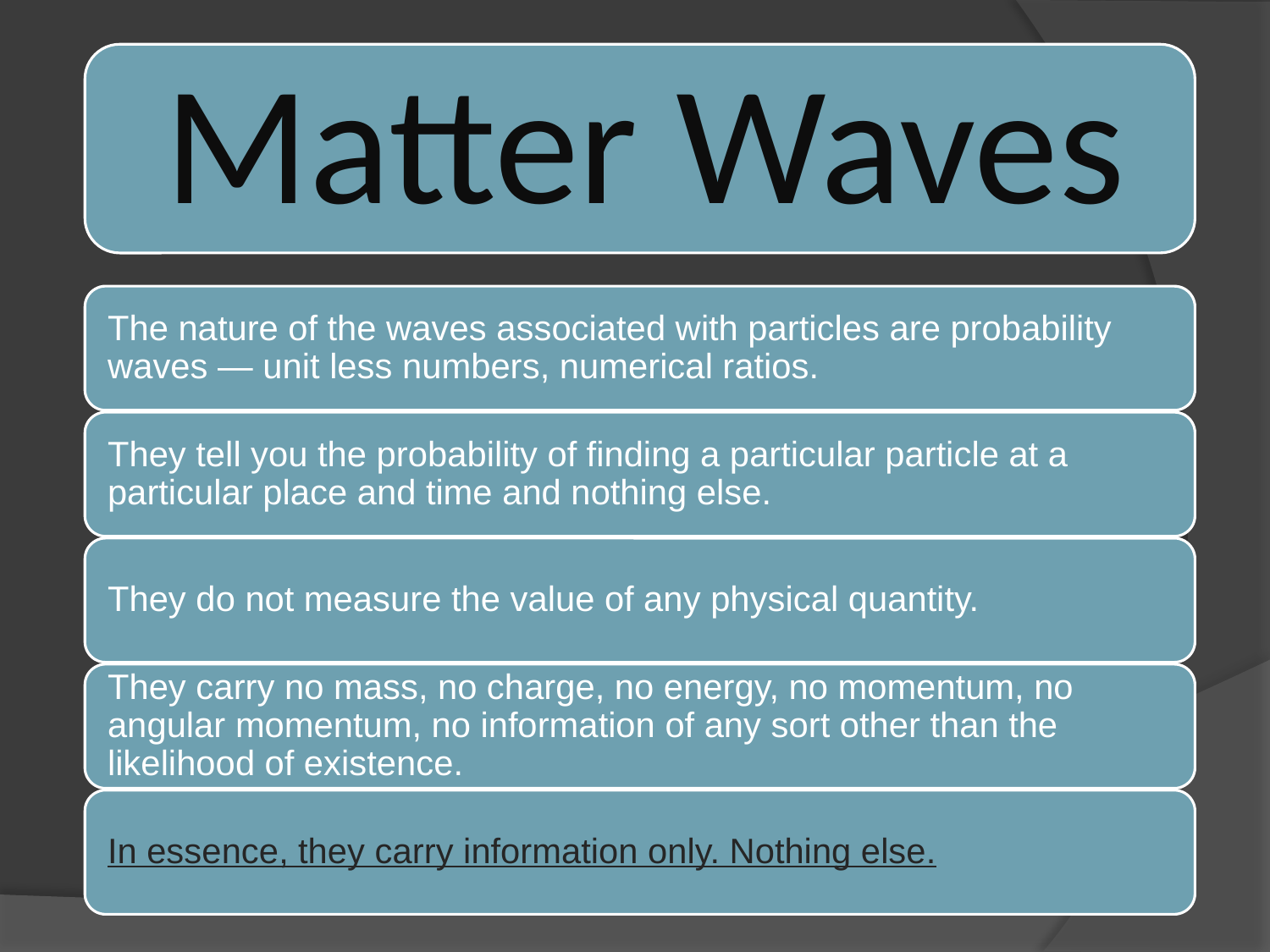

Matter Waves
The nature of the waves associated with particles are probability waves — unit less numbers, numerical ratios.
They tell you the probability of finding a particular particle at a particular place and time and nothing else.
They do not measure the value of any physical quantity.
They carry no mass, no charge, no energy, no momentum, no angular momentum, no information of any sort other than the likelihood of existence.
In essence, they carry information only. Nothing else.